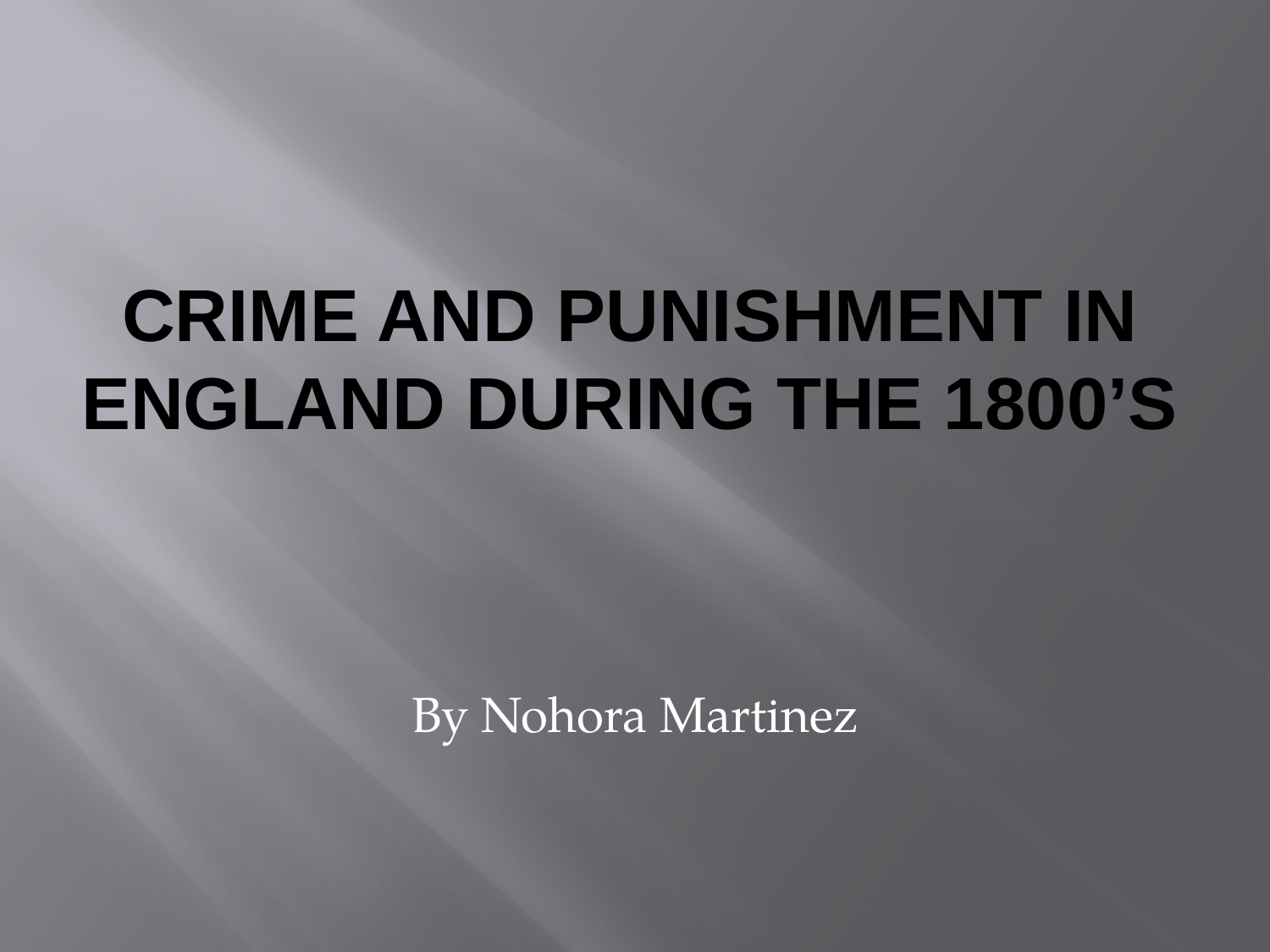

# Crime And Punishment in England during the 1800’s
By Nohora Martinez